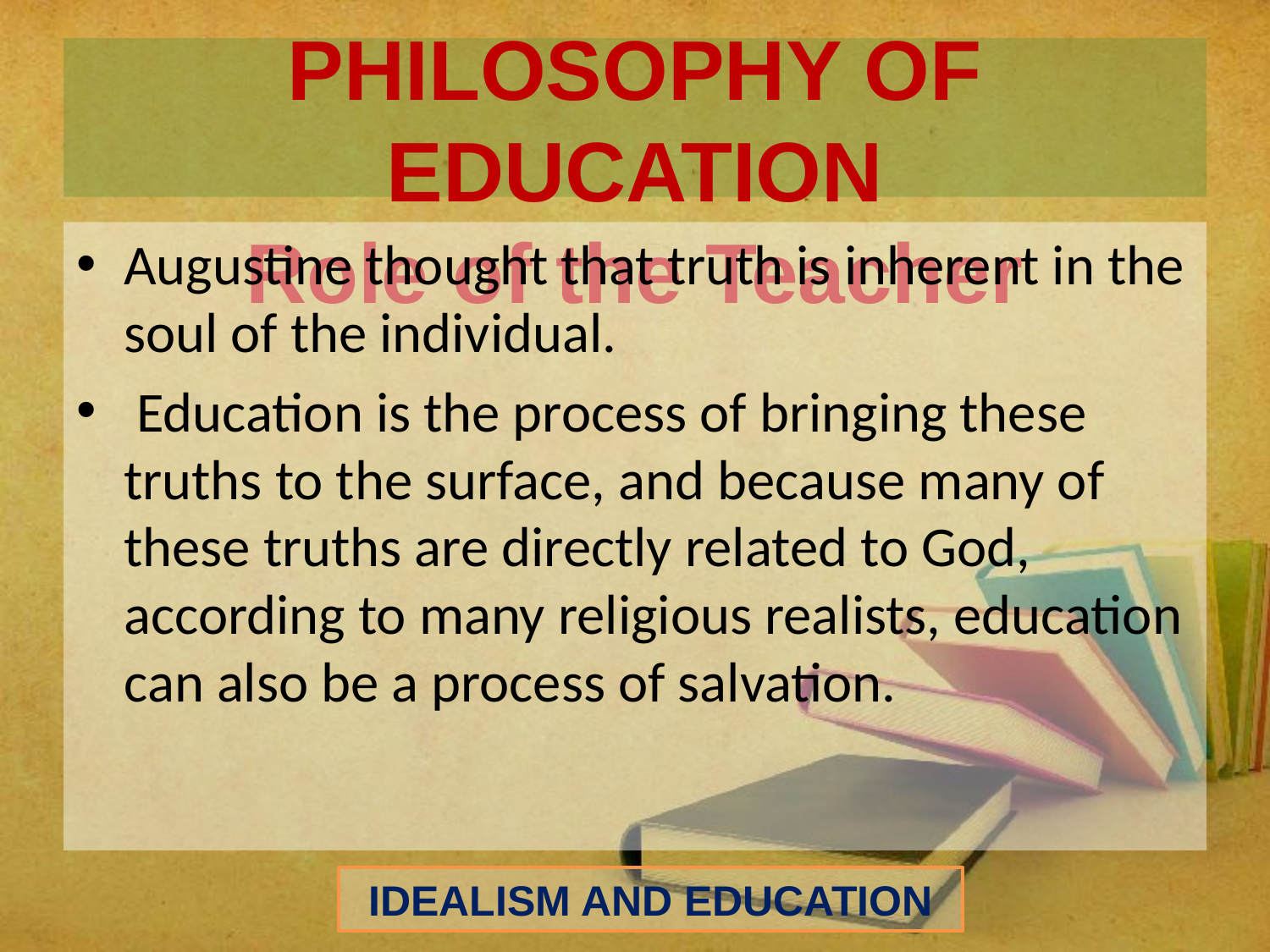

# IDEALISM AS A PHILOSOPHY OF EDUCATION Role of the Teacher
Augustine thought that truth is inherent in the soul of the individual.
 Education is the process of bringing these truths to the surface, and because many of these truths are directly related to God, according to many religious realists, education can also be a process of salvation.
IDEALISM AND EDUCATION